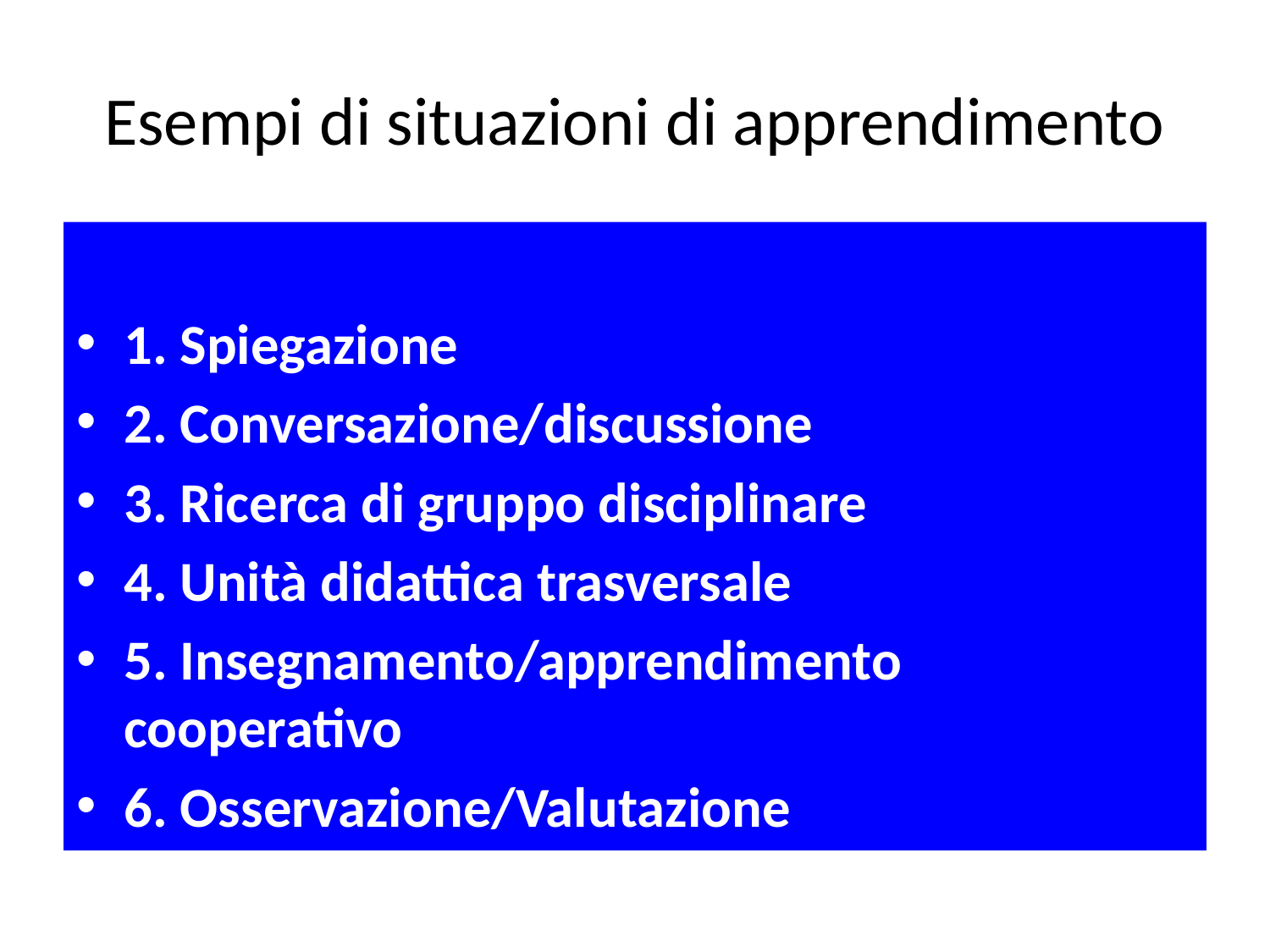

# Esempi di situazioni di apprendimento

1. Spiegazione
2. Conversazione/discussione
3. Ricerca di gruppo disciplinare
4. Unità didattica trasversale
5. Insegnamento/apprendimento cooperativo
6. Osservazione/Valutazione